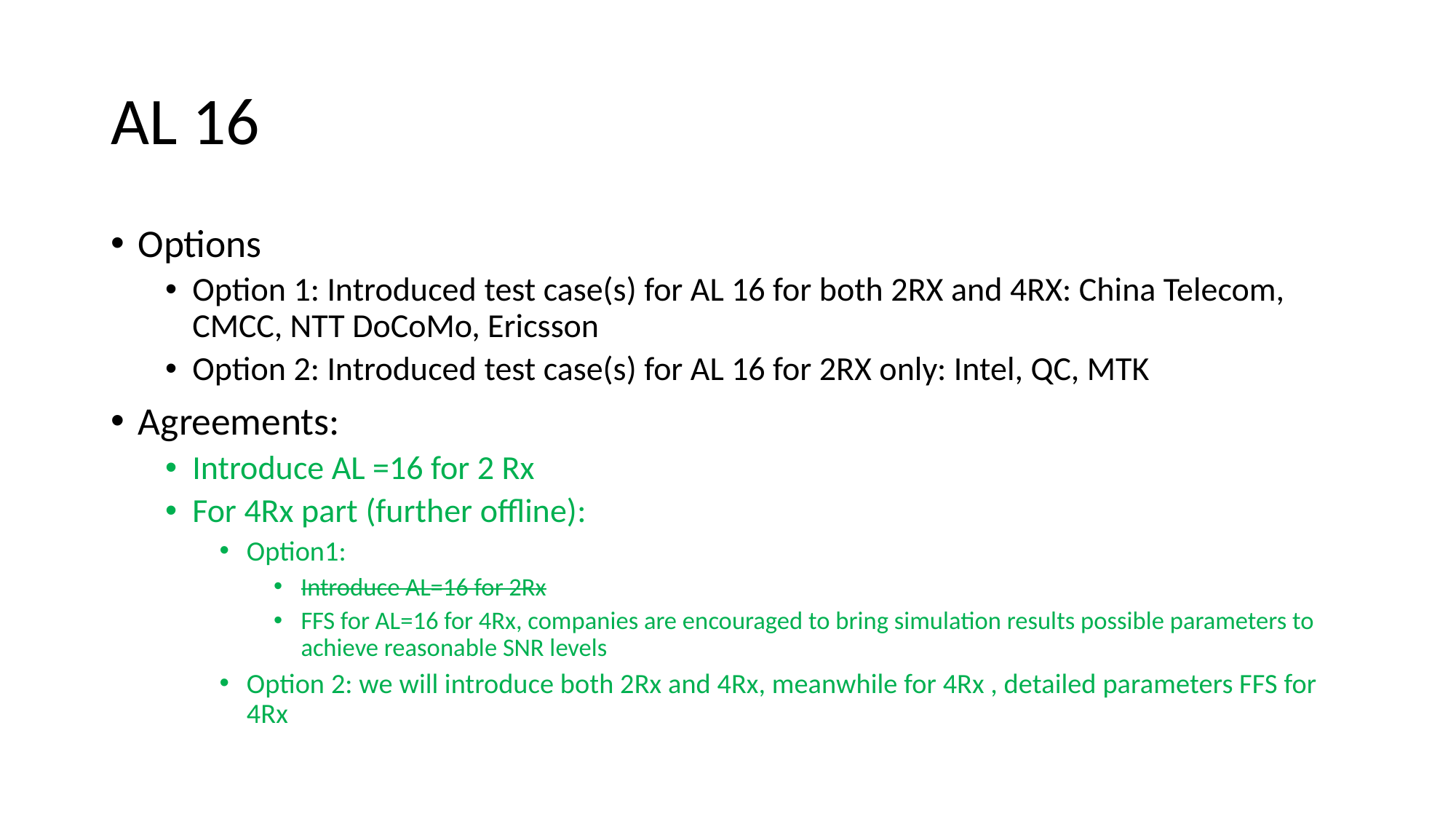

# AL 16
Options
Option 1: Introduced test case(s) for AL 16 for both 2RX and 4RX: China Telecom, CMCC, NTT DoCoMo, Ericsson
Option 2: Introduced test case(s) for AL 16 for 2RX only: Intel, QC, MTK
Agreements:
Introduce AL =16 for 2 Rx
For 4Rx part (further offline):
Option1:
Introduce AL=16 for 2Rx
FFS for AL=16 for 4Rx, companies are encouraged to bring simulation results possible parameters to achieve reasonable SNR levels
Option 2: we will introduce both 2Rx and 4Rx, meanwhile for 4Rx , detailed parameters FFS for 4Rx